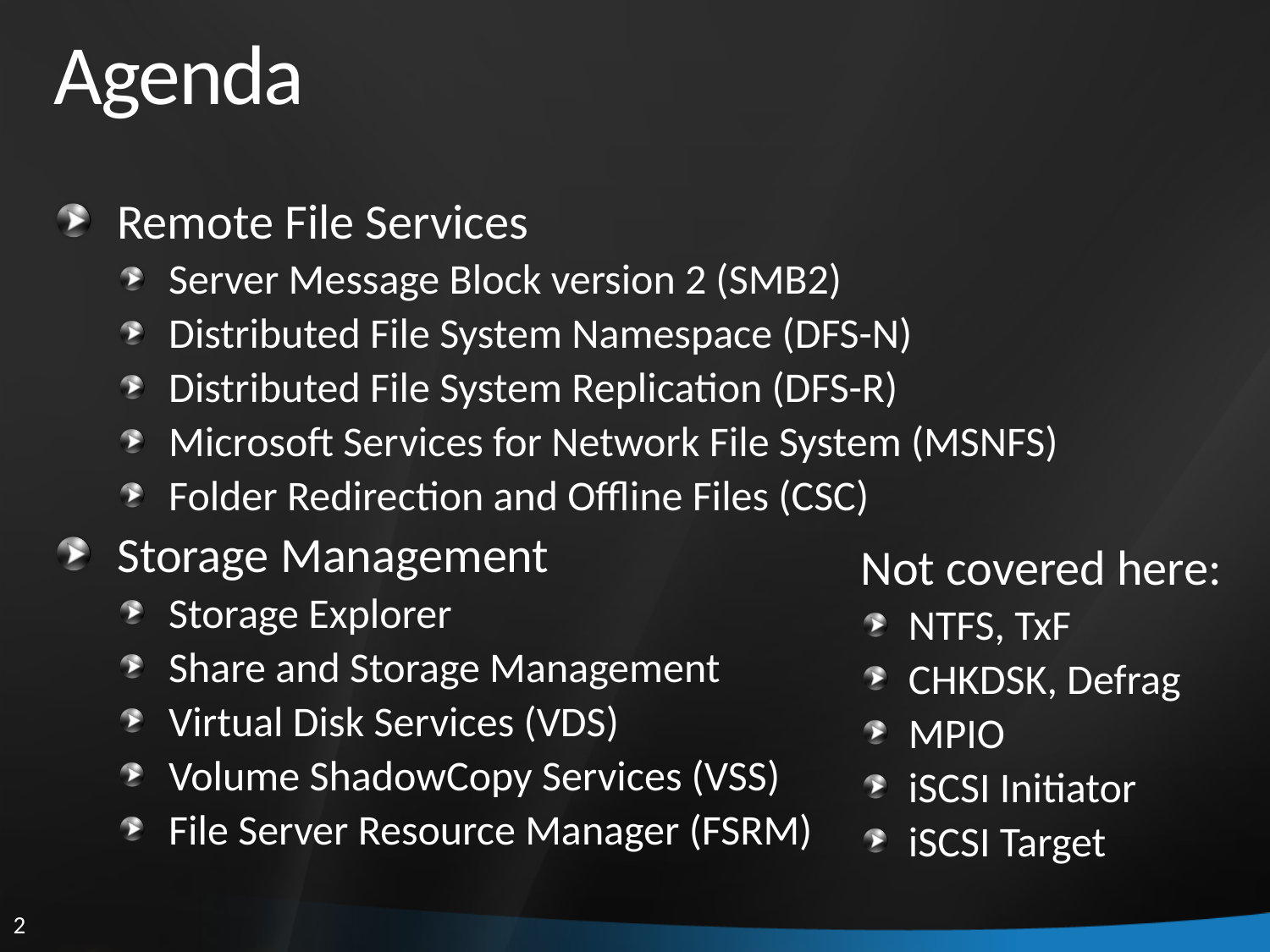

# Agenda
Remote File Services
Server Message Block version 2 (SMB2)
Distributed File System Namespace (DFS-N)
Distributed File System Replication (DFS-R)
Microsoft Services for Network File System (MSNFS)
Folder Redirection and Offline Files (CSC)
Storage Management
Storage Explorer
Share and Storage Management
Virtual Disk Services (VDS)
Volume ShadowCopy Services (VSS)
File Server Resource Manager (FSRM)
Not covered here:
NTFS, TxF
CHKDSK, Defrag
MPIO
iSCSI Initiator
iSCSI Target